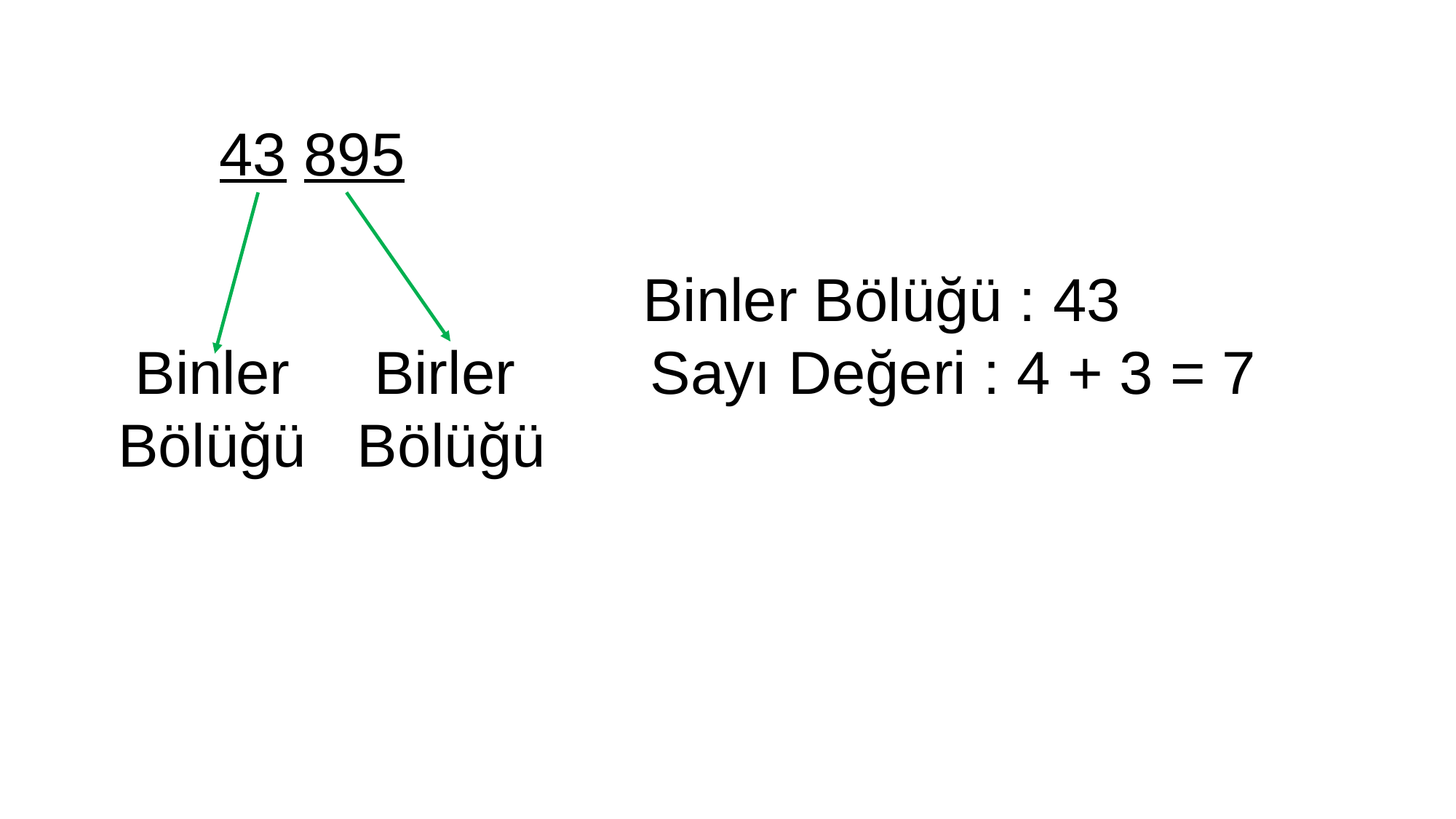

43 895

                               Binler Bölüğü : 43
 Binler     Birler        Sayı Değeri : 4 + 3 = 7
Bölüğü   Bölüğü